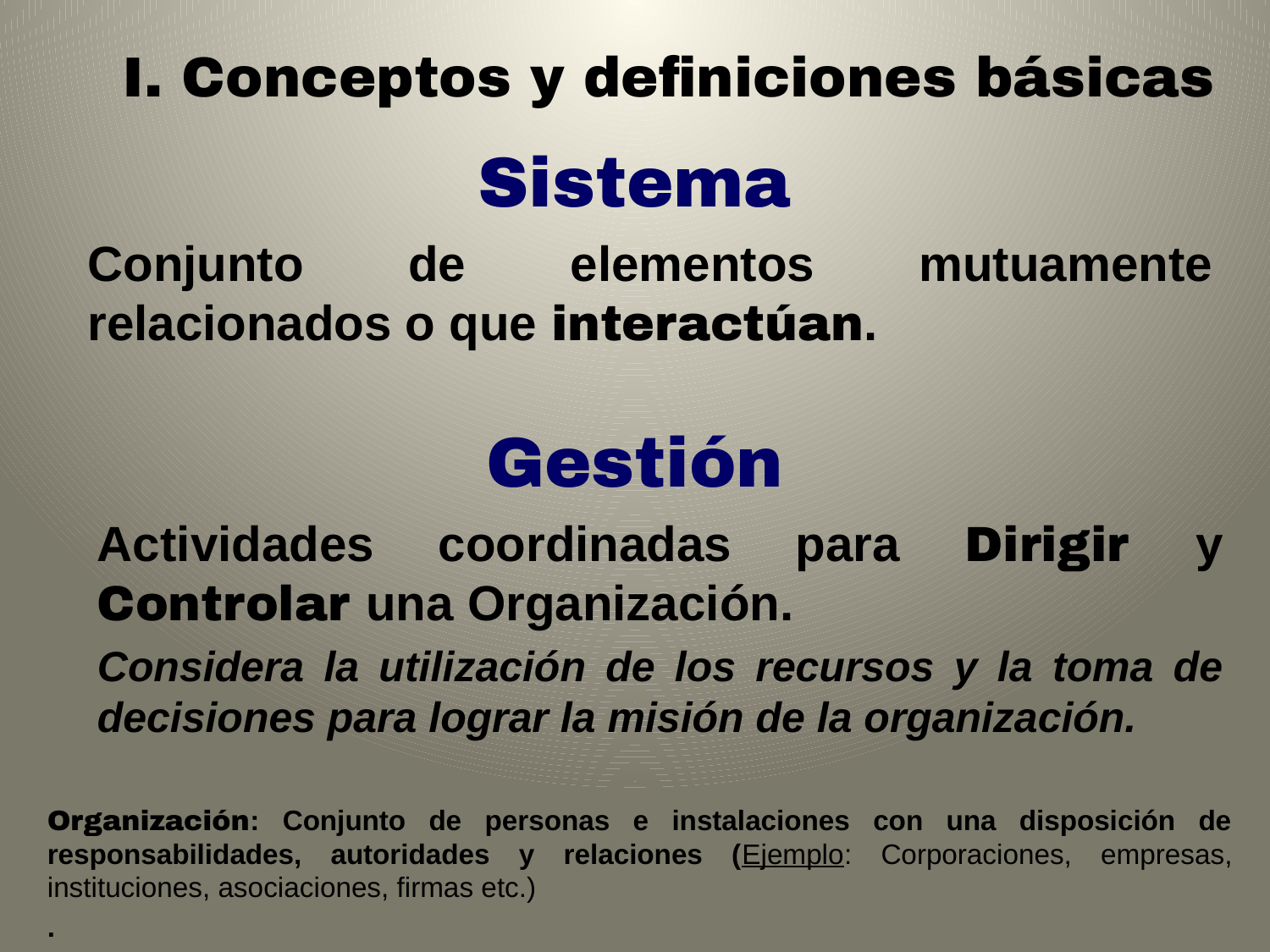

I. Conceptos y definiciones básicas
# Sistema
Conjunto de elementos mutuamente relacionados o que interactúan.
Gestión
Actividades coordinadas para Dirigir y Controlar una Organización.
Considera la utilización de los recursos y la toma de decisiones para lograr la misión de la organización.
Organización: Conjunto de personas e instalaciones con una disposición de responsabilidades, autoridades y relaciones (Ejemplo: Corporaciones, empresas, instituciones, asociaciones, firmas etc.)
.